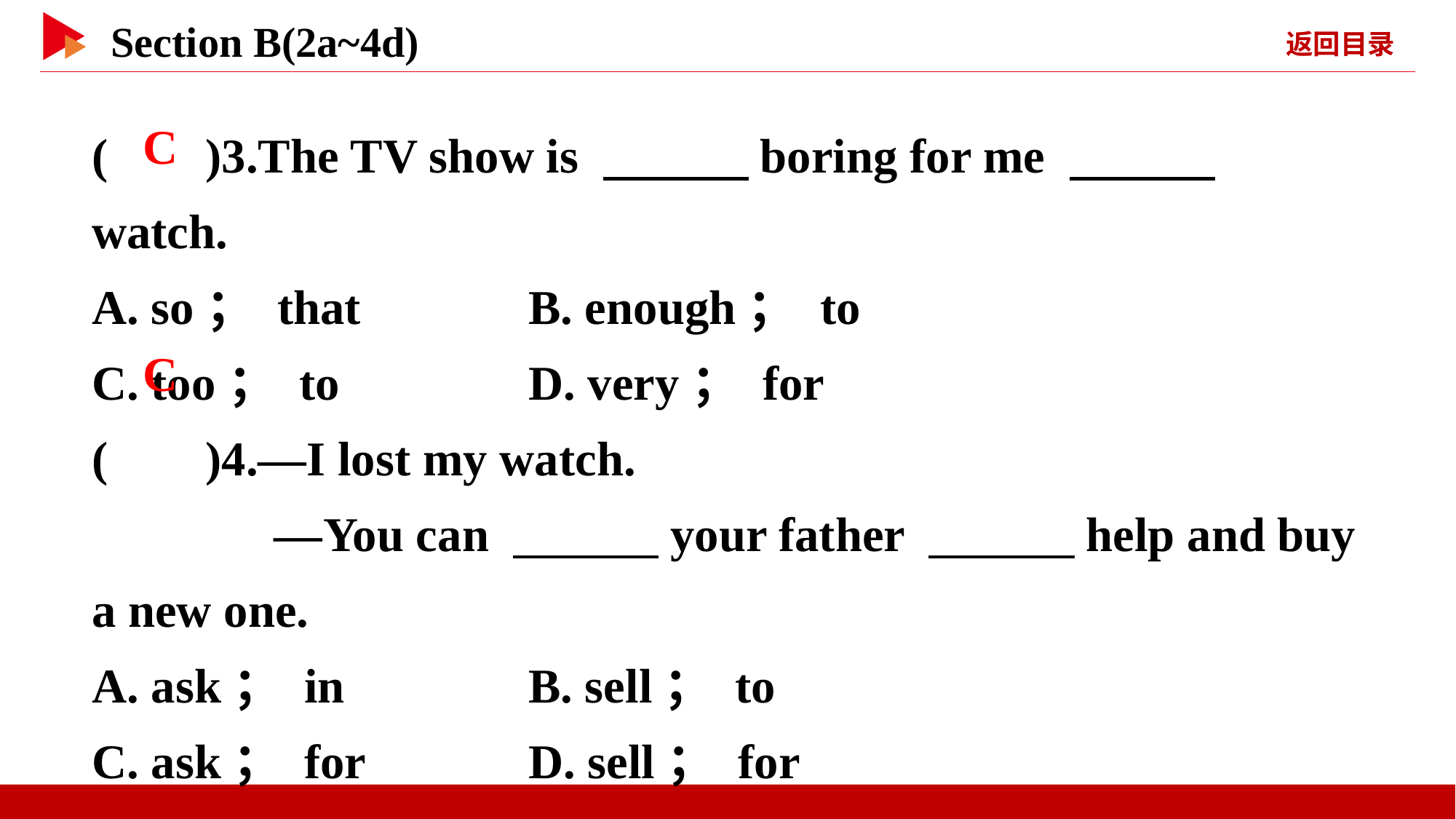

(        )3.The TV show is 　　　boring for me 　　　watch.
A. so； that             	B. enough； to
C. too； to             	D. very； for
(        )4.—I lost my watch.
               —You can 　　　your father 　　　help and buy a new one.
A. ask； in             	B. sell； to
C. ask； for             	D. sell； for
   C
   C